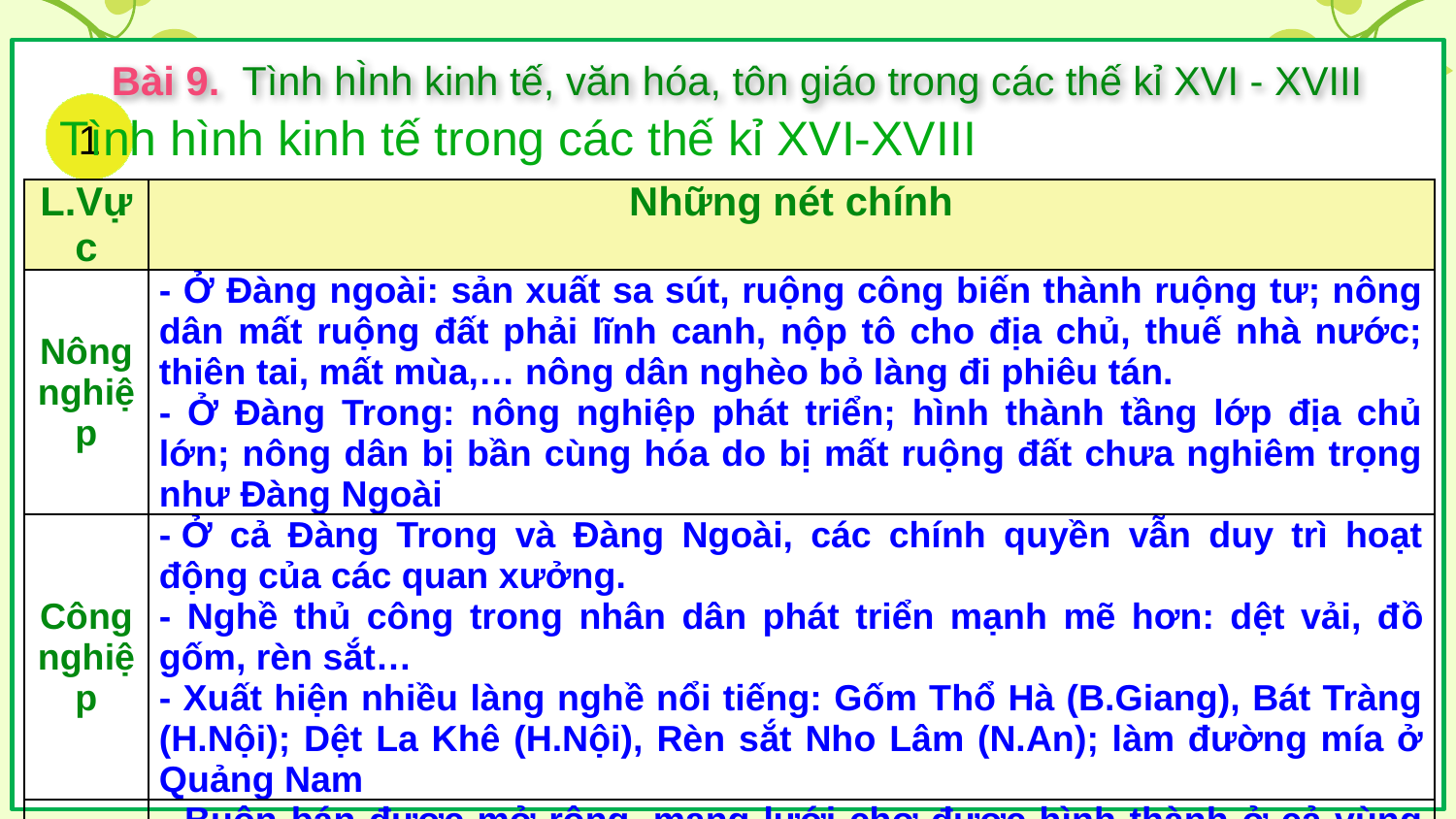

Bài 9.  Tình hÌnh kinh tế, văn hóa, tôn giáo trong các thế kỉ XVI - XVIII
Tình hình kinh tế trong các thế kỉ XVI-XVIII

1
| L.Vực | Những nét chính |
| --- | --- |
| Nông nghiệp | - Ở Đàng ngoài: sản xuất sa sút, ruộng công biến thành ruộng tư; nông dân mất ruộng đất phải lĩnh canh, nộp tô cho địa chủ, thuế nhà nước; thiên tai, mất mùa,… nông dân nghèo bỏ làng đi phiêu tán. - Ở Đàng Trong: nông nghiệp phát triển; hình thành tầng lớp địa chủ lớn; nông dân bị bần cùng hóa do bị mất ruộng đất chưa nghiêm trọng như Đàng Ngoài |
| Công nghiệp | - Ở cả Đàng Trong và Đàng Ngoài, các chính quyền vẫn duy trì hoạt động của các quan xưởng. - Nghề thủ công trong nhân dân phát triển mạnh mẽ hơn: dệt vải, đồ gốm, rèn sắt… - Xuất hiện nhiều làng nghề nổi tiếng: Gốm Thổ Hà (B.Giang), Bát Tràng (H.Nội); Dệt La Khê (H.Nội), Rèn sắt Nho Lâm (N.An); làm đường mía ở Quảng Nam |
| Thương nghiệp | - Buôn bán được mở rộng, mạng lưới chợ được hình thành ở cả vùng đồng bằng và ven biển. - Nhiều đô thị xuất hiện ở những thời điểm khác nhau và khởi sắc trong cácTk XVII-XVIII:Thăng Long, Phố Hiến, Thanh Hà, Hội An, Gia Định.. và gắn với hoạt động ngoại thương. - Nửa sau TK XVIII, các thành thị suy tàn do chính quyền thi hành chính sách hạn chế ngoại thương |